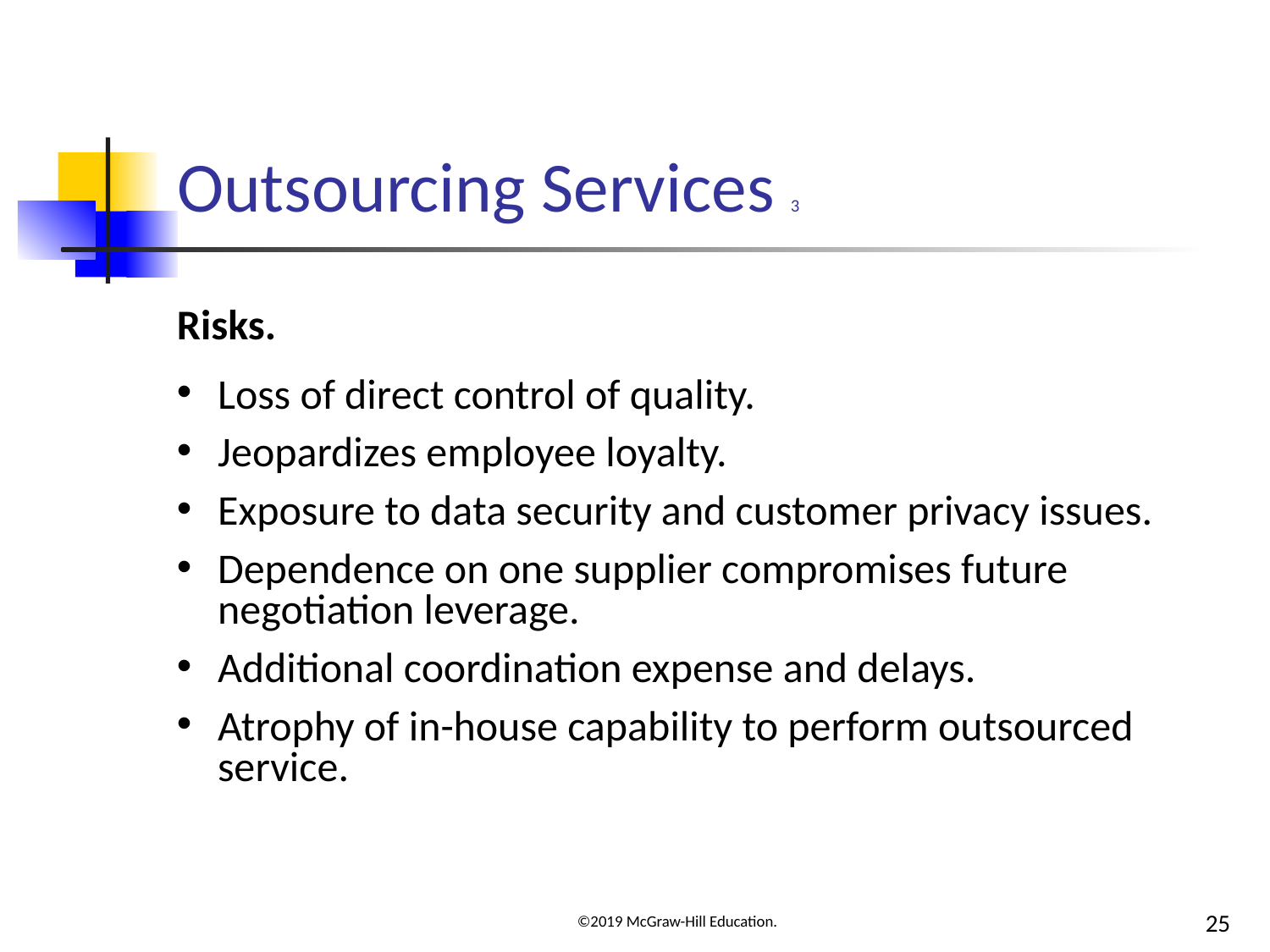

# Outsourcing Services 3
Risks.
Loss of direct control of quality.
Jeopardizes employee loyalty.
Exposure to data security and customer privacy issues.
Dependence on one supplier compromises future negotiation leverage.
Additional coordination expense and delays.
Atrophy of in-house capability to perform outsourced service.